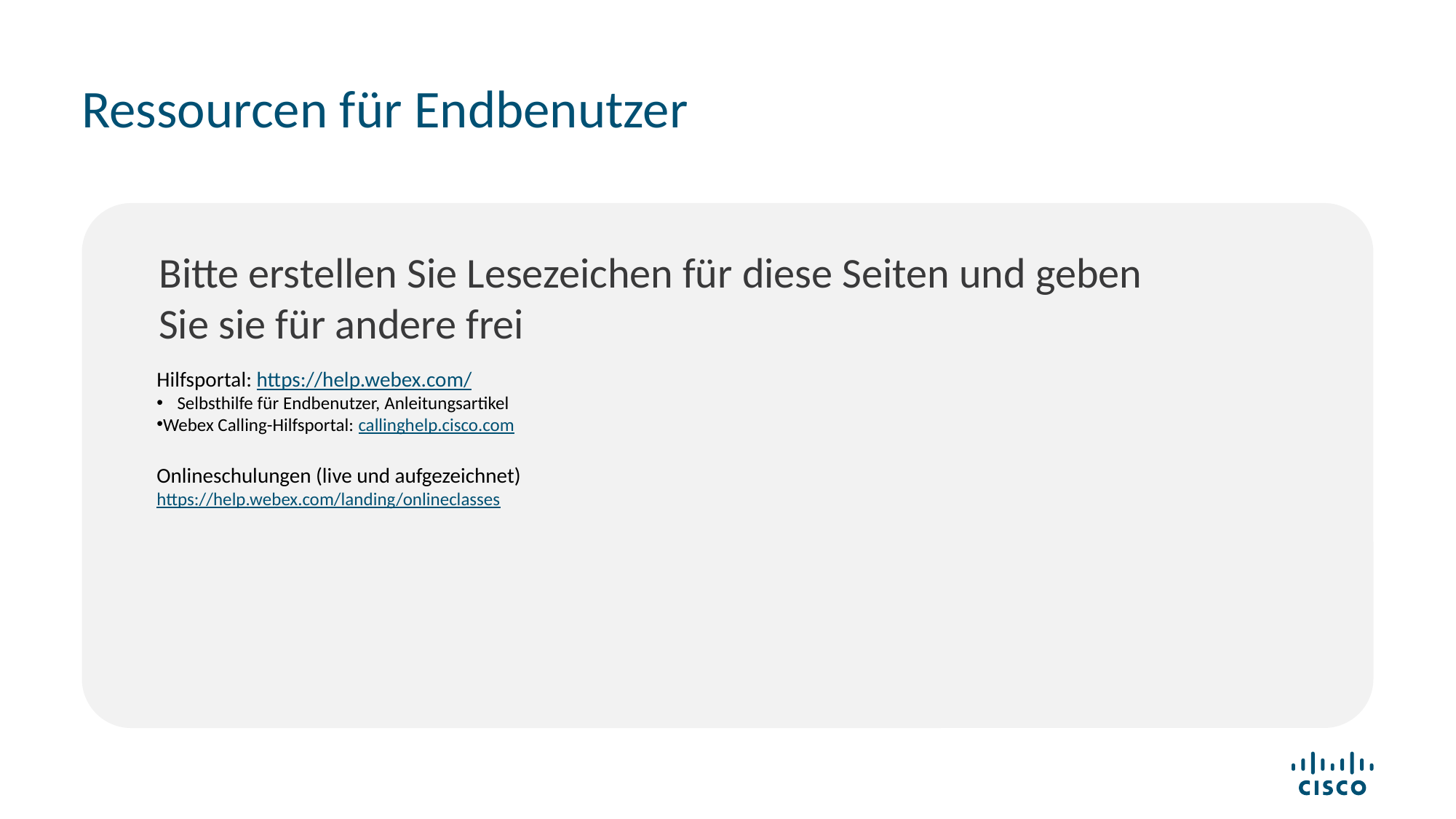

# Ressourcen für Endbenutzer

Bitte erstellen Sie Lesezeichen für diese Seiten und geben
Sie sie für andere frei
Hilfsportal: https://help.webex.com/
Selbsthilfe für Endbenutzer, Anleitungsartikel
Webex Calling-Hilfsportal: callinghelp.cisco.com
Onlineschulungen (live und aufgezeichnet)
https://help.webex.com/landing/onlineclasses